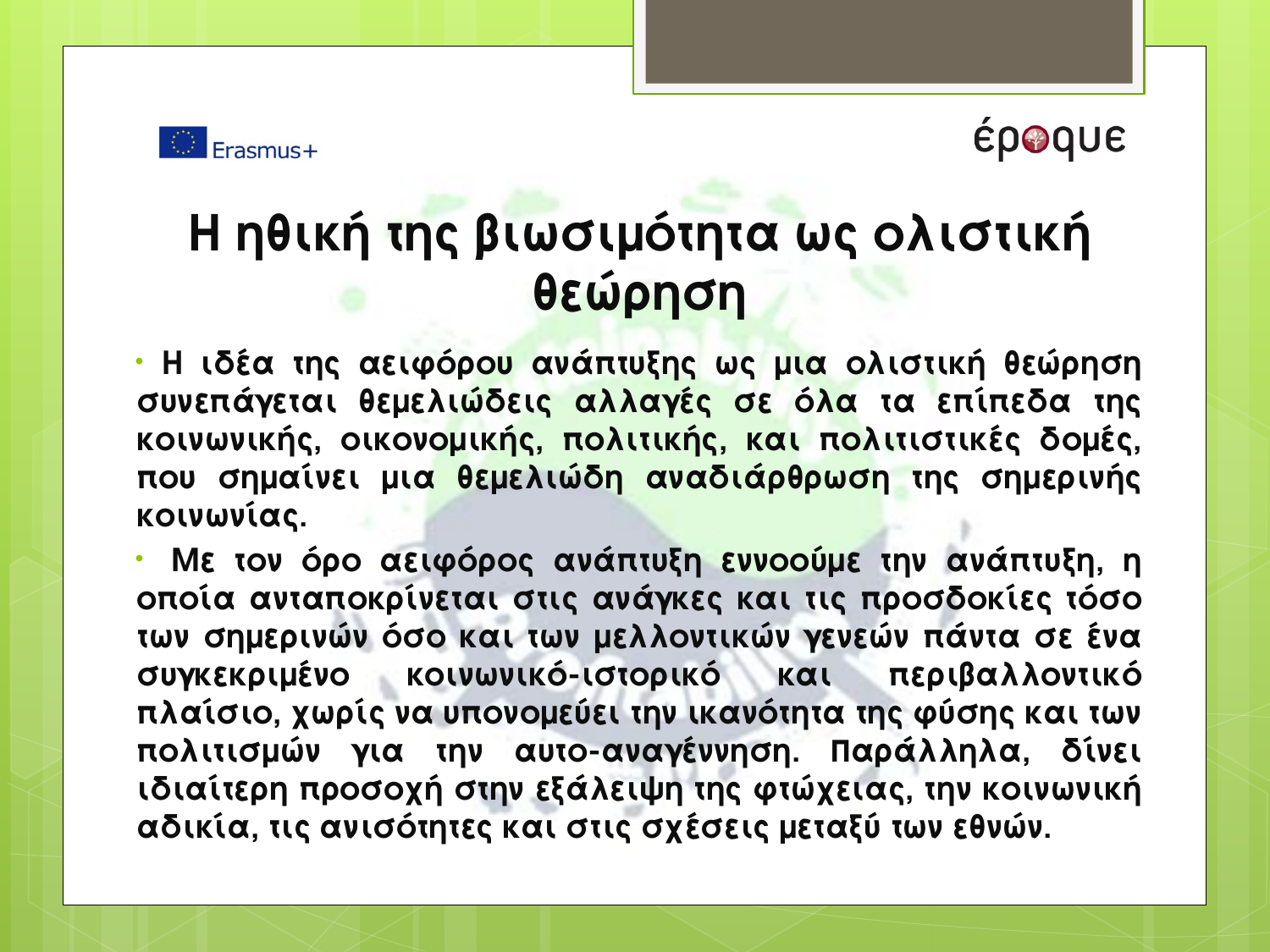

# Η ηθική της βιωσιμότητα ως ολιστική θεώρηση
 Η ιδέα της αειφόρου ανάπτυξης ως μια ολιστική θεώρηση συνεπάγεται θεμελιώδεις αλλαγές σε όλα τα επίπεδα της κοινωνικής, οικονομικής, πολιτικής, και πολιτιστικές δομές, που σημαίνει μια θεμελιώδη αναδιάρθρωση της σημερινής κοινωνίας.
  Με τον όρο αειφόρος ανάπτυξη εννοούμε την ανάπτυξη, η οποία ανταποκρίνεται στις ανάγκες και τις προσδοκίες τόσο των σημερινών όσο και των μελλοντικών γενεών πάντα σε ένα συγκεκριμένο κοινωνικό-ιστορικό και περιβαλλοντικό πλαίσιο, χωρίς να υπονομεύει την ικανότητα της φύσης και των πολιτισμών για την αυτο-αναγέννηση. Παράλληλα, δίνει ιδιαίτερη προσοχή στην εξάλειψη της φτώχειας, την κοινωνική αδικία, τις ανισότητες και στις σχέσεις μεταξύ των εθνών.